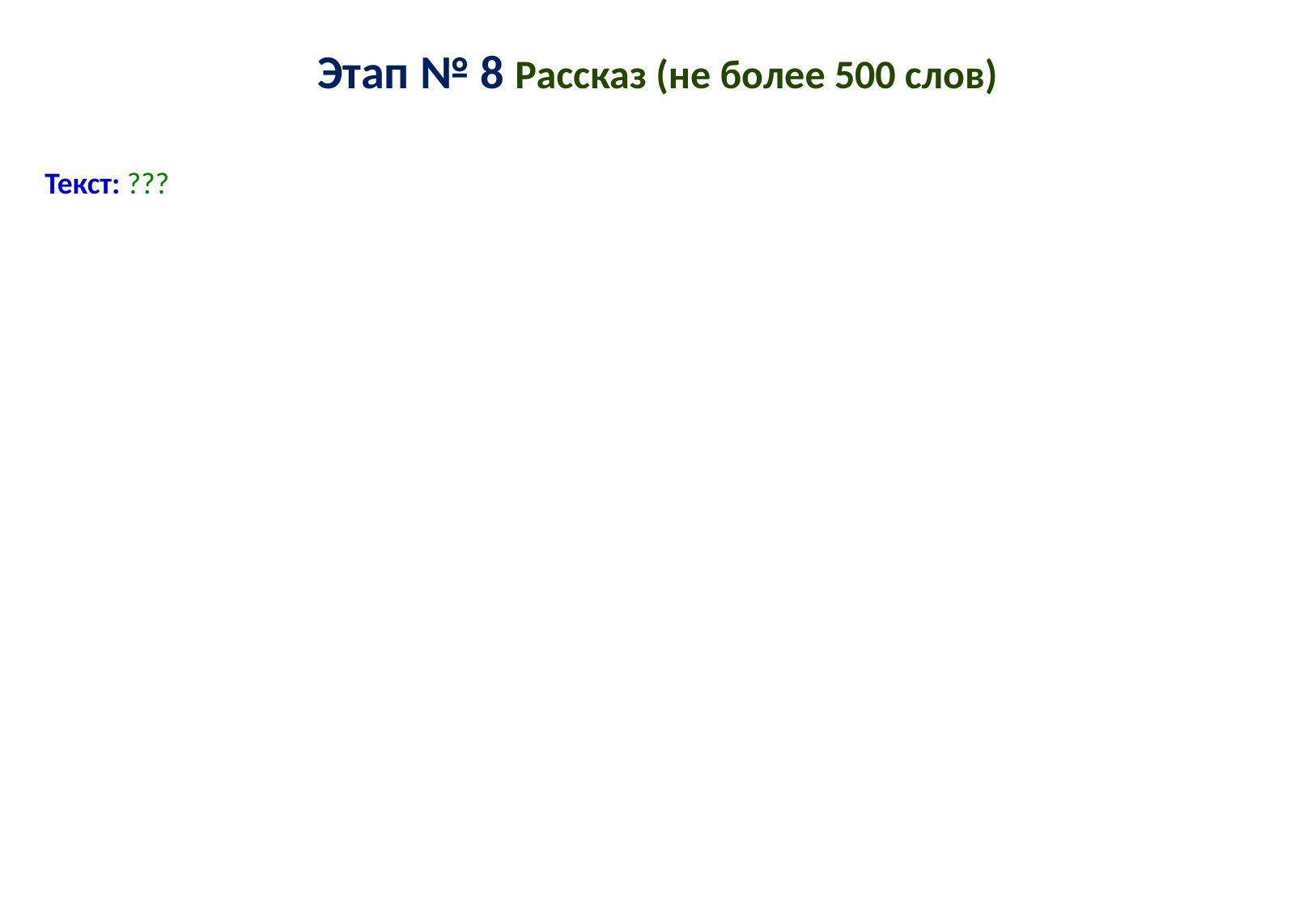

# Этап № 8 Рассказ (не более 500 слов)
Текст: ???